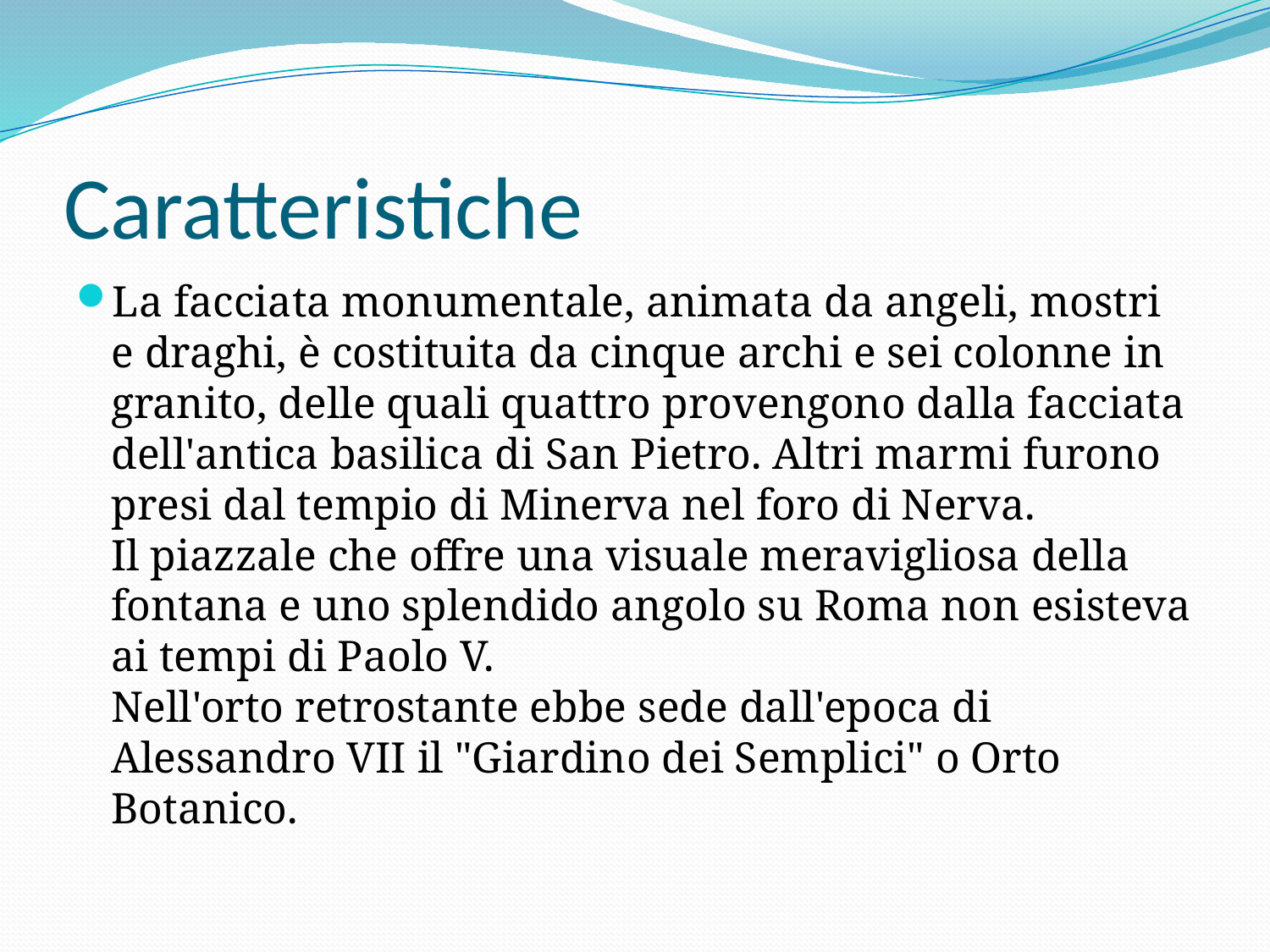

# Caratteristiche
La facciata monumentale, animata da angeli, mostri e draghi, è costituita da cinque archi e sei colonne in granito, delle quali quattro provengono dalla facciata dell'antica basilica di San Pietro. Altri marmi furono presi dal tempio di Minerva nel foro di Nerva.
Il piazzale che offre una visuale meravigliosa della fontana e uno splendido angolo su Roma non esisteva ai tempi di Paolo V.
Nell'orto retrostante ebbe sede dall'epoca di Alessandro VII il "Giardino dei Semplici" o Orto Botanico.